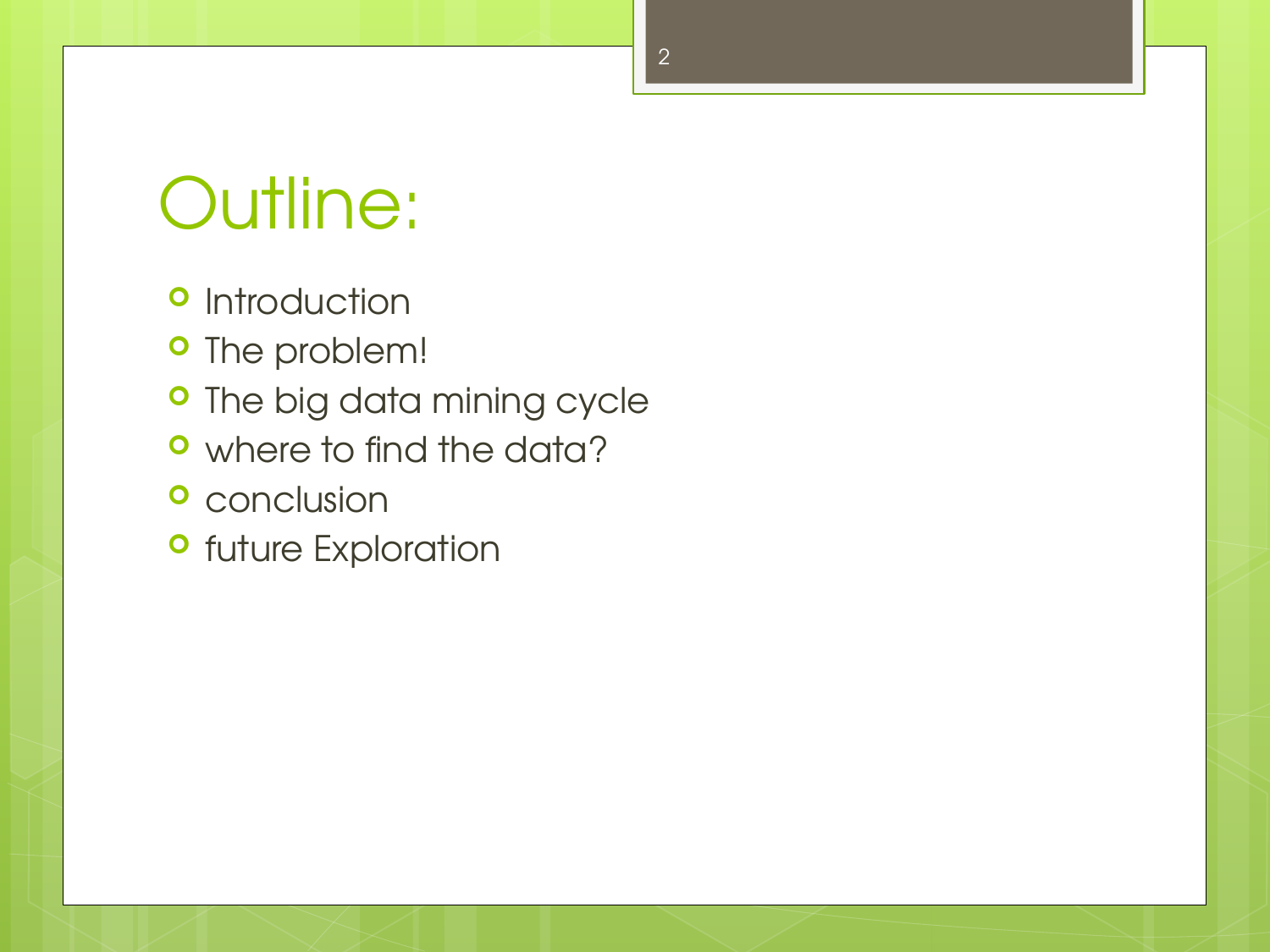

2
# Outline:
Introduction
The problem!
The big data mining cycle
where to find the data?
conclusion
future Exploration